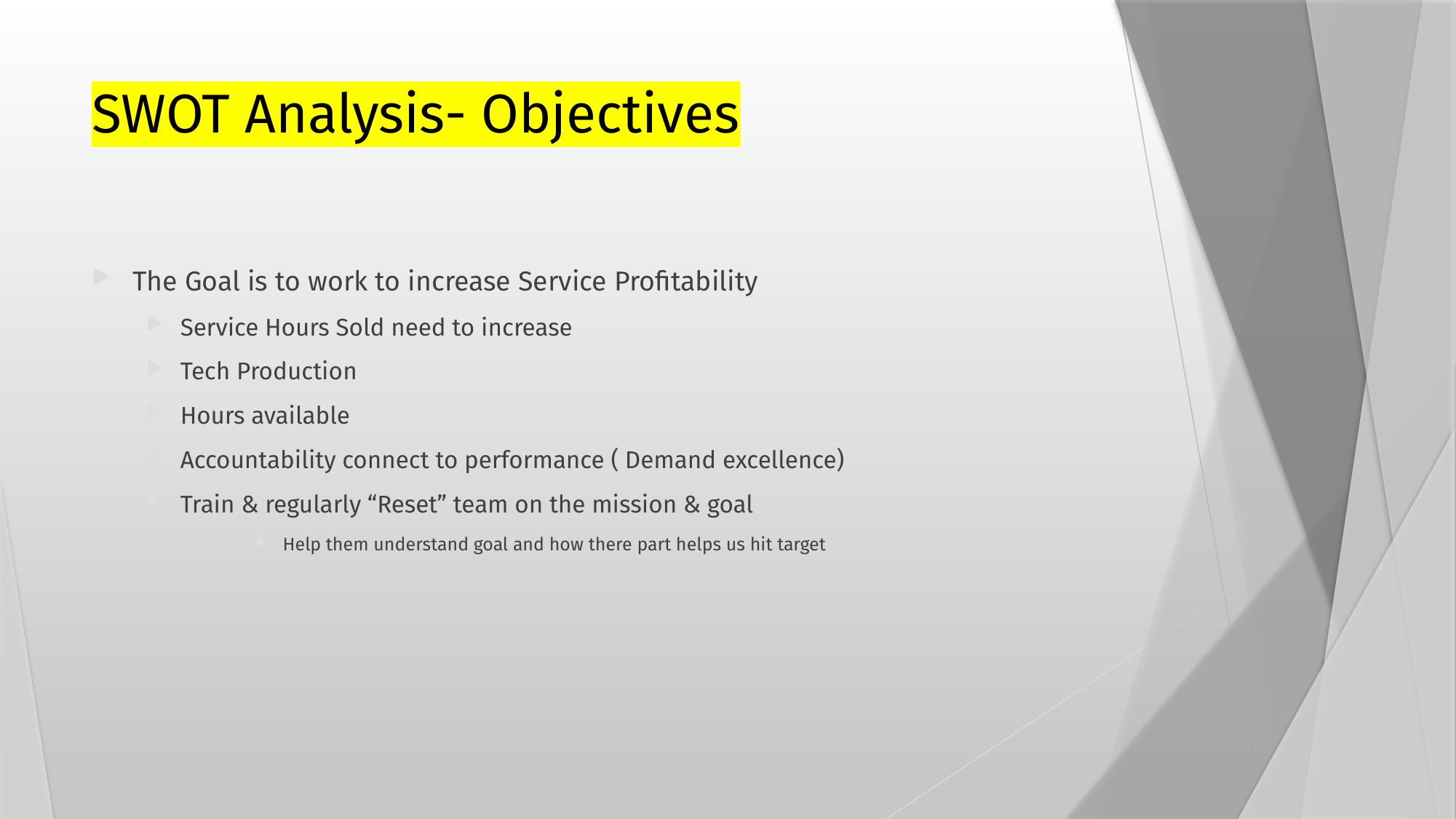

# SWOT Analysis- Objectives
The Goal is to work to increase Service Profitability
Service Hours Sold need to increase
Tech Production
Hours available
Accountability connect to performance ( Demand excellence)
Train & regularly “Reset” team on the mission & goal
Help them understand goal and how there part helps us hit target